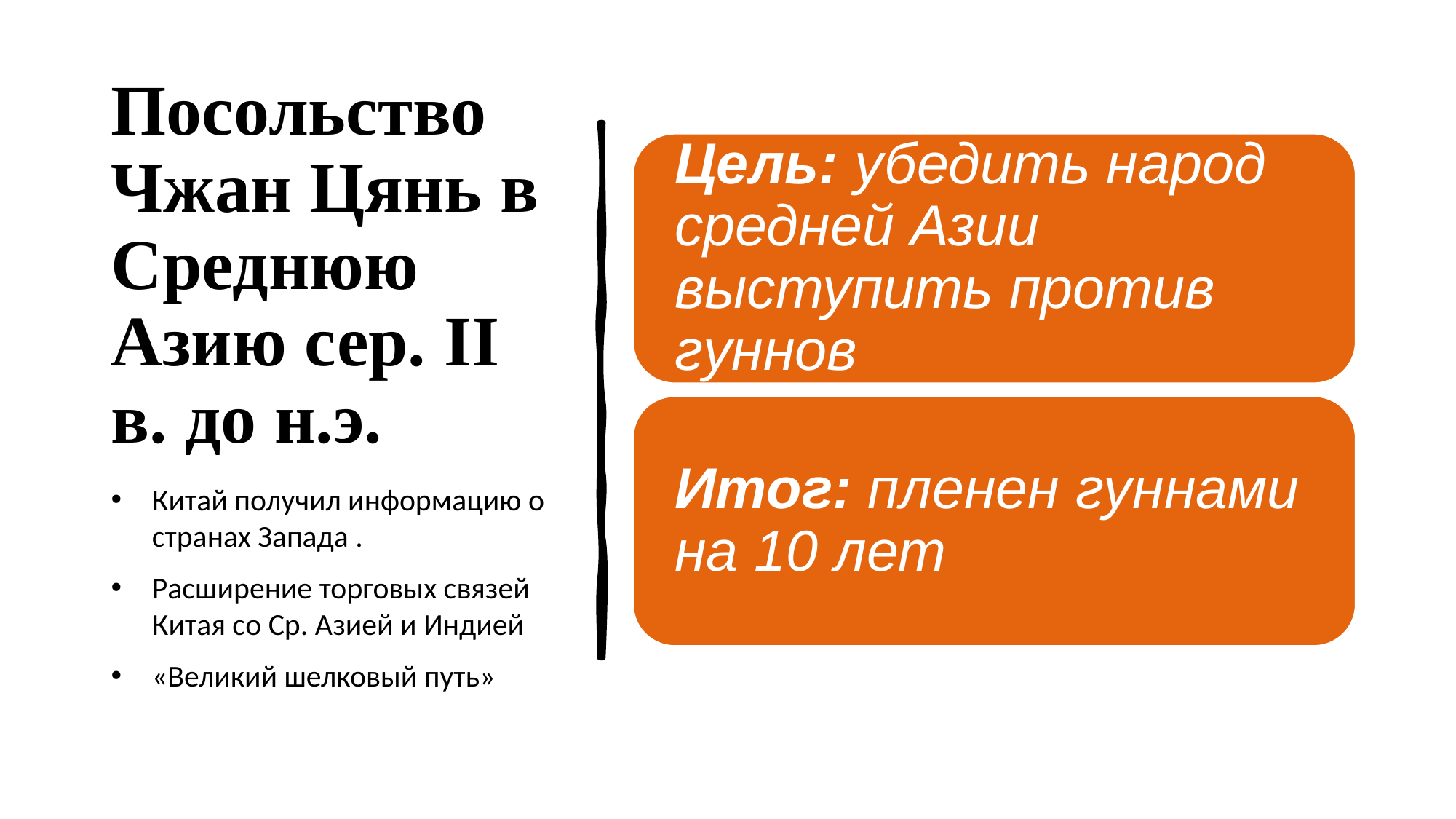

# Посольство Чжан Цянь в Среднюю Азию сер. II в. до н.э.
Цель: убедить народ средней Азии выступить против гуннов
Итог: пленен гуннами на 10 лет
Китай получил информацию о странах Запада .
Расширение торговых связей Китая со Ср. Азией и Индией
«Великий шелковый путь»